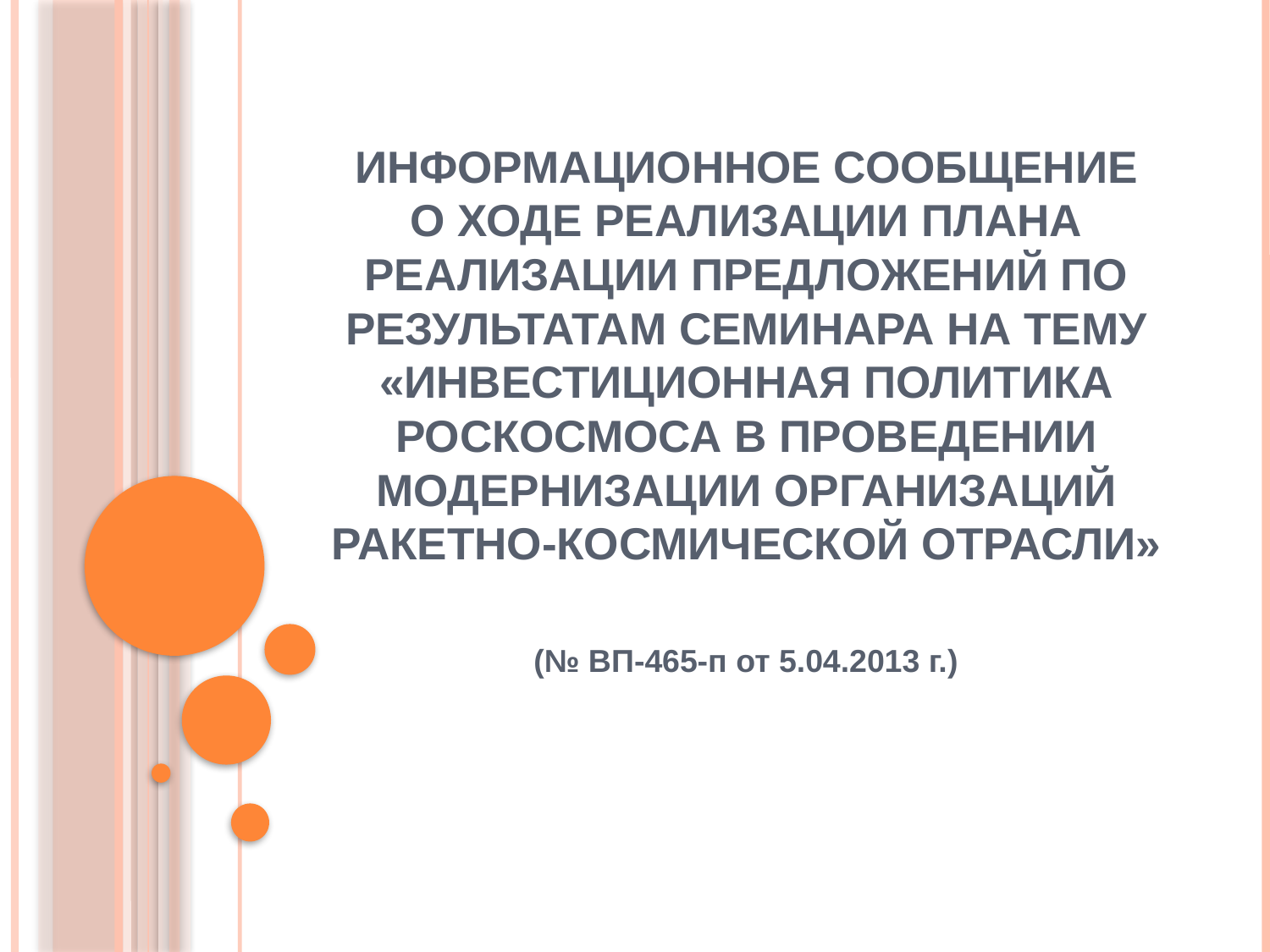

# Информационное сообщение о ходе реализации Плана реализации предложений по результатам семинара на тему «Инвестиционная политика Роскосмоса в проведении модернизации организаций ракетно-космической отрасли»
(№ ВП-465-п от 5.04.2013 г.)